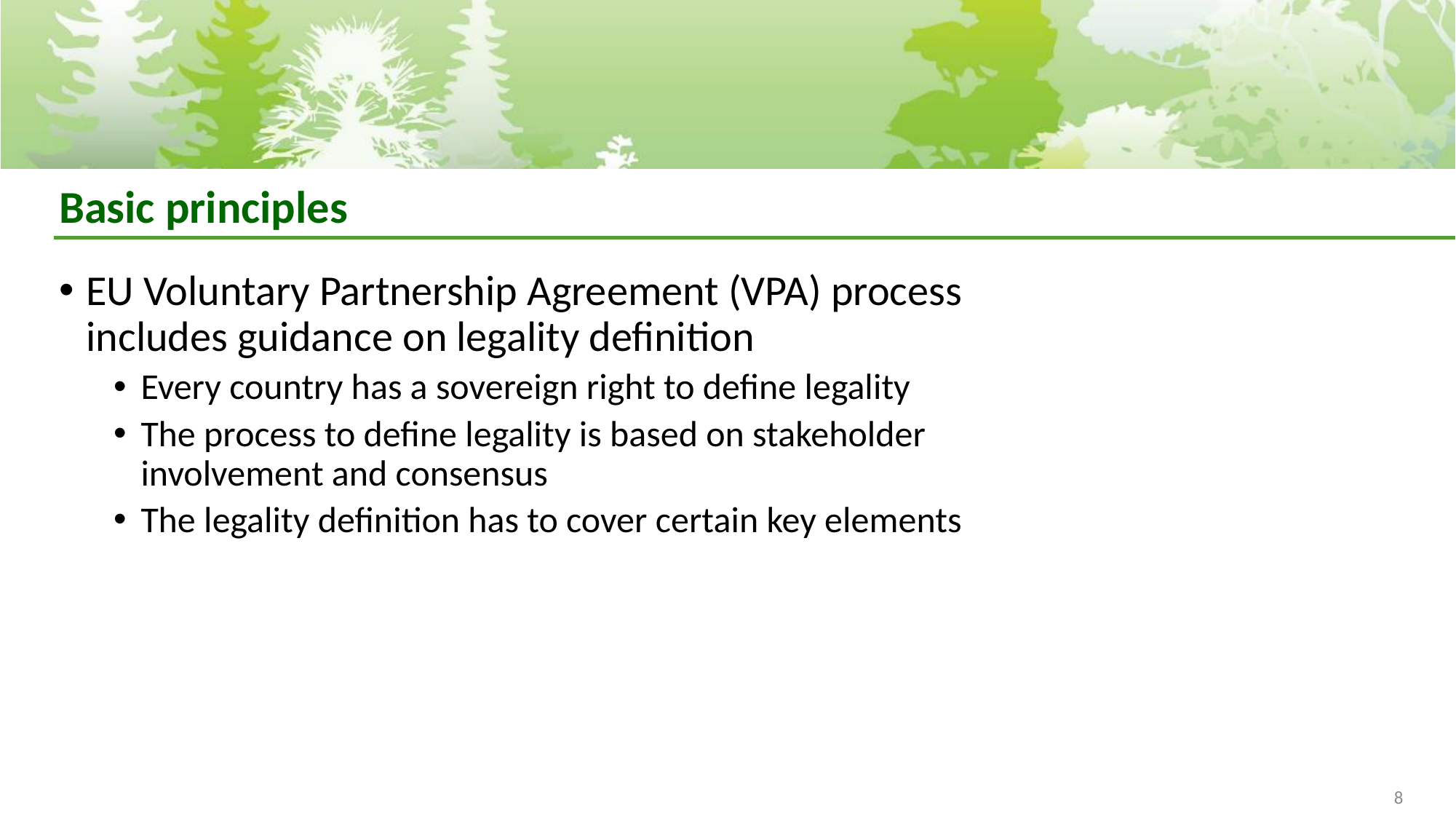

# Basic principles
EU Voluntary Partnership Agreement (VPA) process includes guidance on legality definition
Every country has a sovereign right to define legality
The process to define legality is based on stakeholder involvement and consensus
The legality definition has to cover certain key elements

8